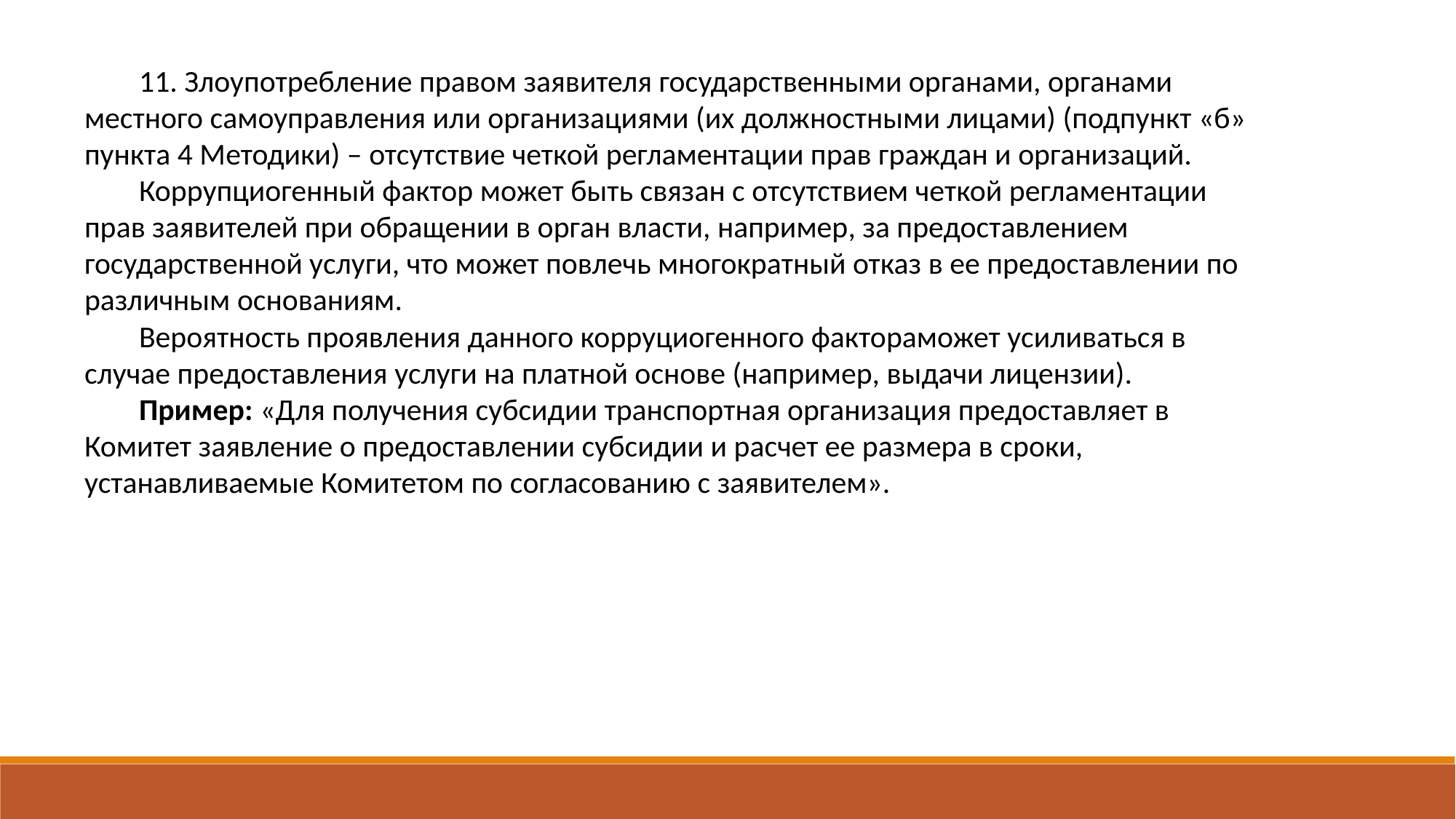

11. Злоупотребление правом заявителя государственными органами, органами местного самоуправления или организациями (их должностными лицами) (подпункт «б» пункта 4 Методики) – отсутствие четкой регламентации прав граждан и организаций.
Коррупциогенный фактор может быть связан с отсутствием четкой регламентации прав заявителей при обращении в орган власти, например, за предоставлением государственной услуги, что может повлечь многократный отказ в ее предоставлении по различным основаниям.
Вероятность проявления данного корруциогенного фактораможет усиливаться в случае предоставления услуги на платной основе (например, выдачи лицензии).
Пример: «Для получения субсидии транспортная организация предоставляет в Комитет заявление о предоставлении субсидии и расчет ее размера в сроки, устанавливаемые Комитетом по согласованию с заявителем».